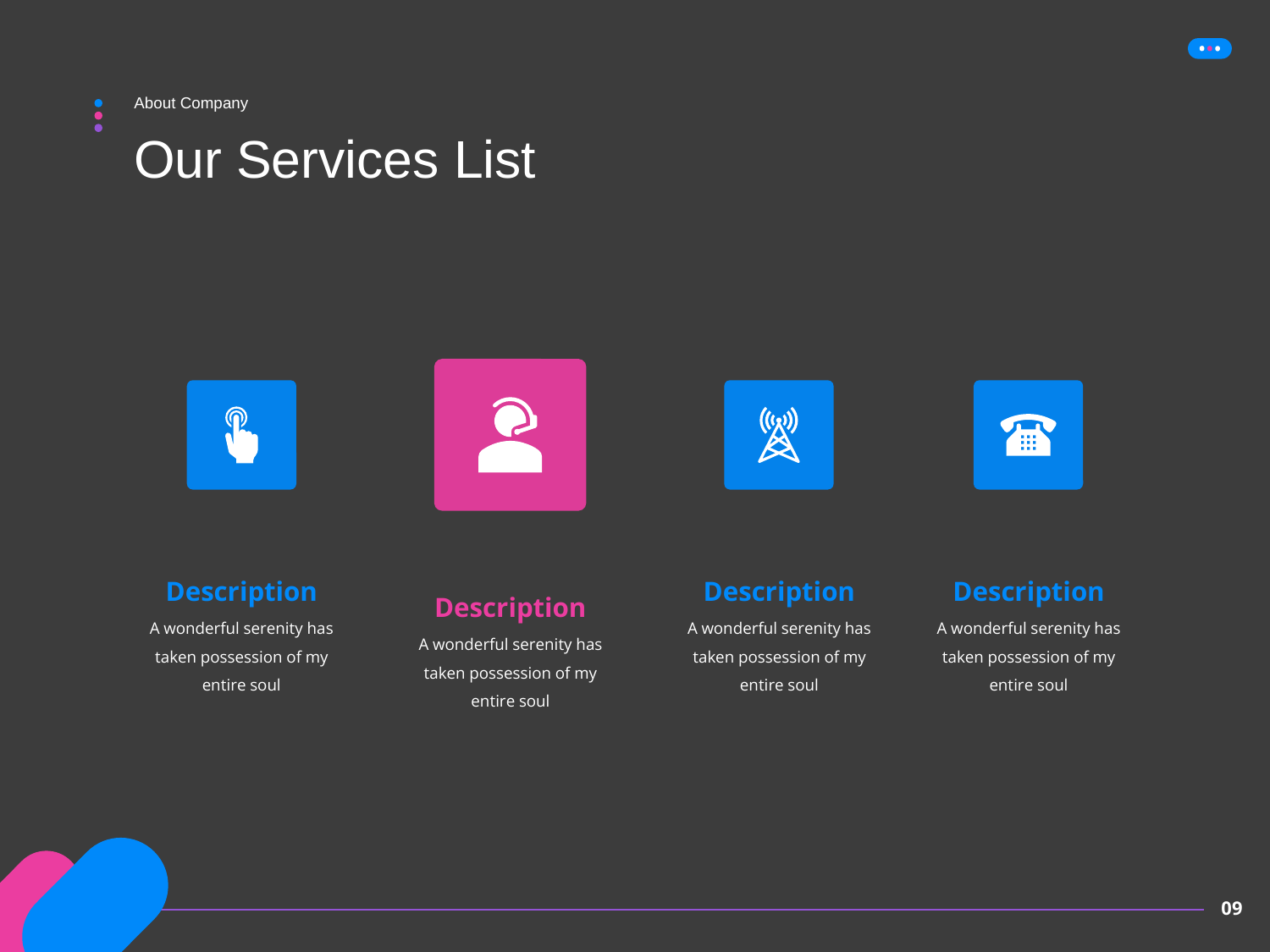

About Company
# Our Services List

Description
Description
Description
Description
A wonderful serenity has taken possession of my entire soul
A wonderful serenity has taken possession of my entire soul
A wonderful serenity has taken possession of my entire soul
A wonderful serenity has taken possession of my entire soul
09